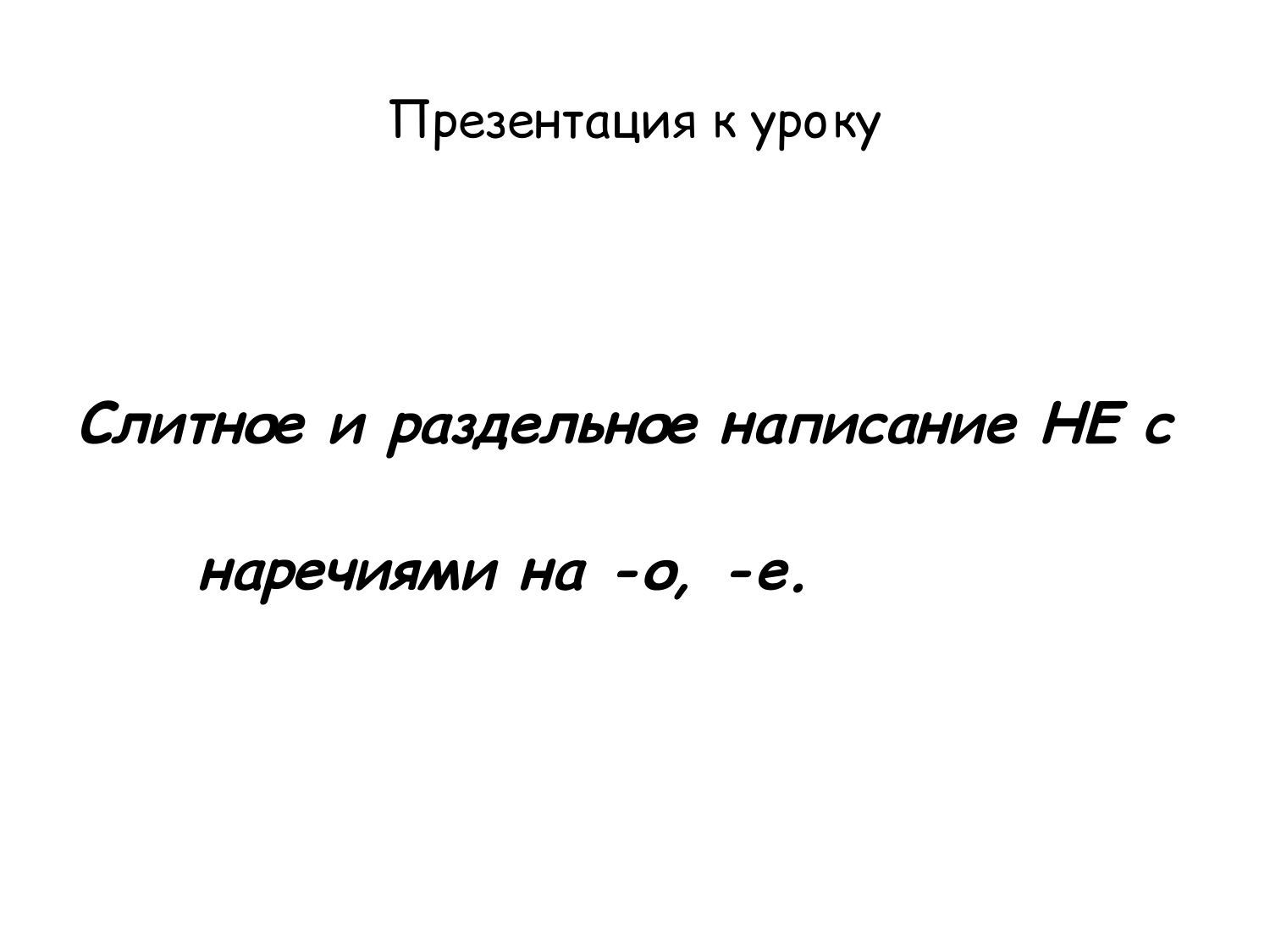

# Презентация к уроку

Слитное и раздельное написание НЕ с
     наречиями на -о, -е.